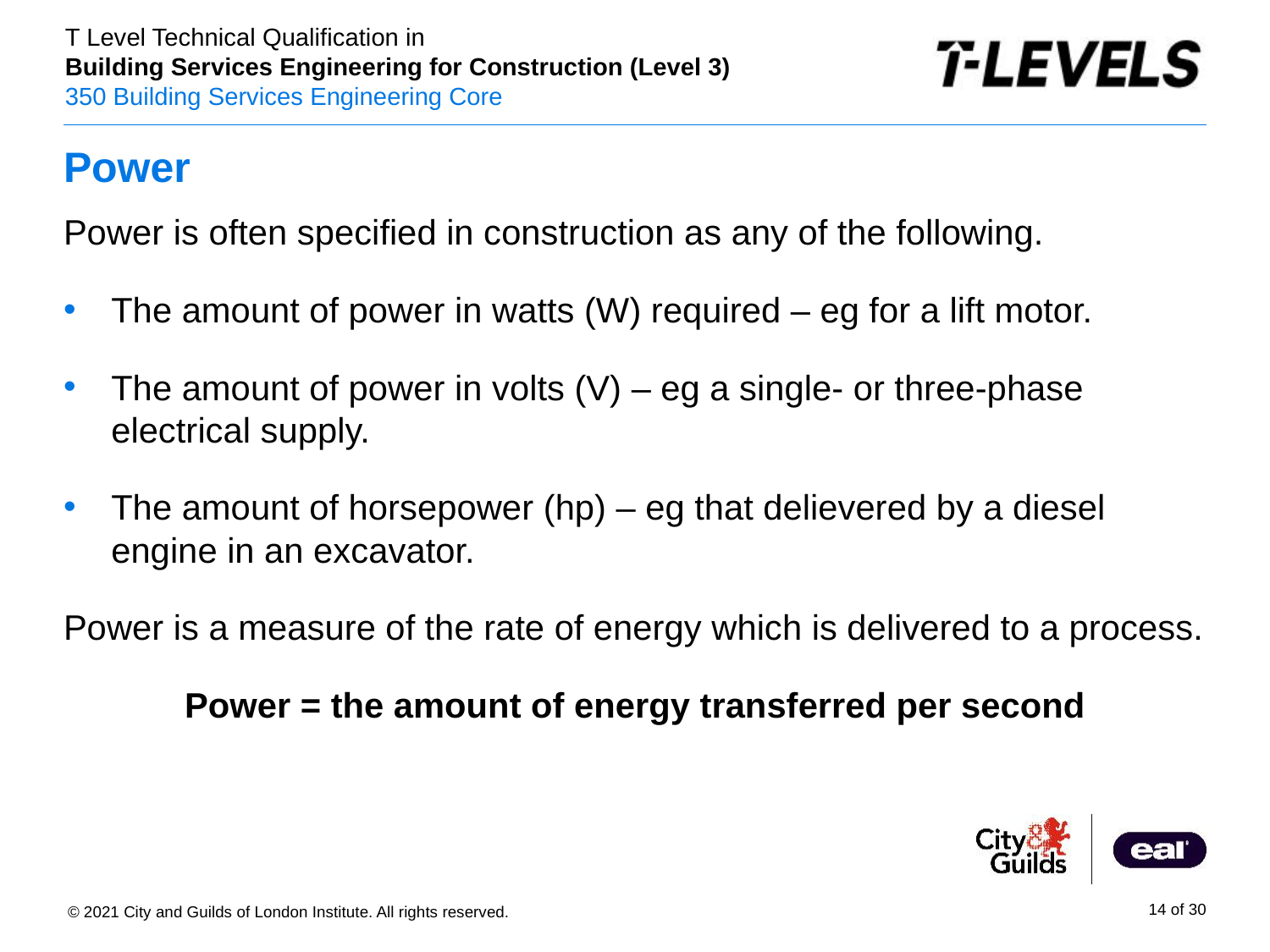

# Power
Power is often specified in construction as any of the following.
The amount of power in watts (W) required – eg for a lift motor.
The amount of power in volts (V) – eg a single- or three-phase electrical supply.
The amount of horsepower (hp) – eg that delievered by a diesel engine in an excavator.
Power is a measure of the rate of energy which is delivered to a process.
Power = the amount of energy transferred per second